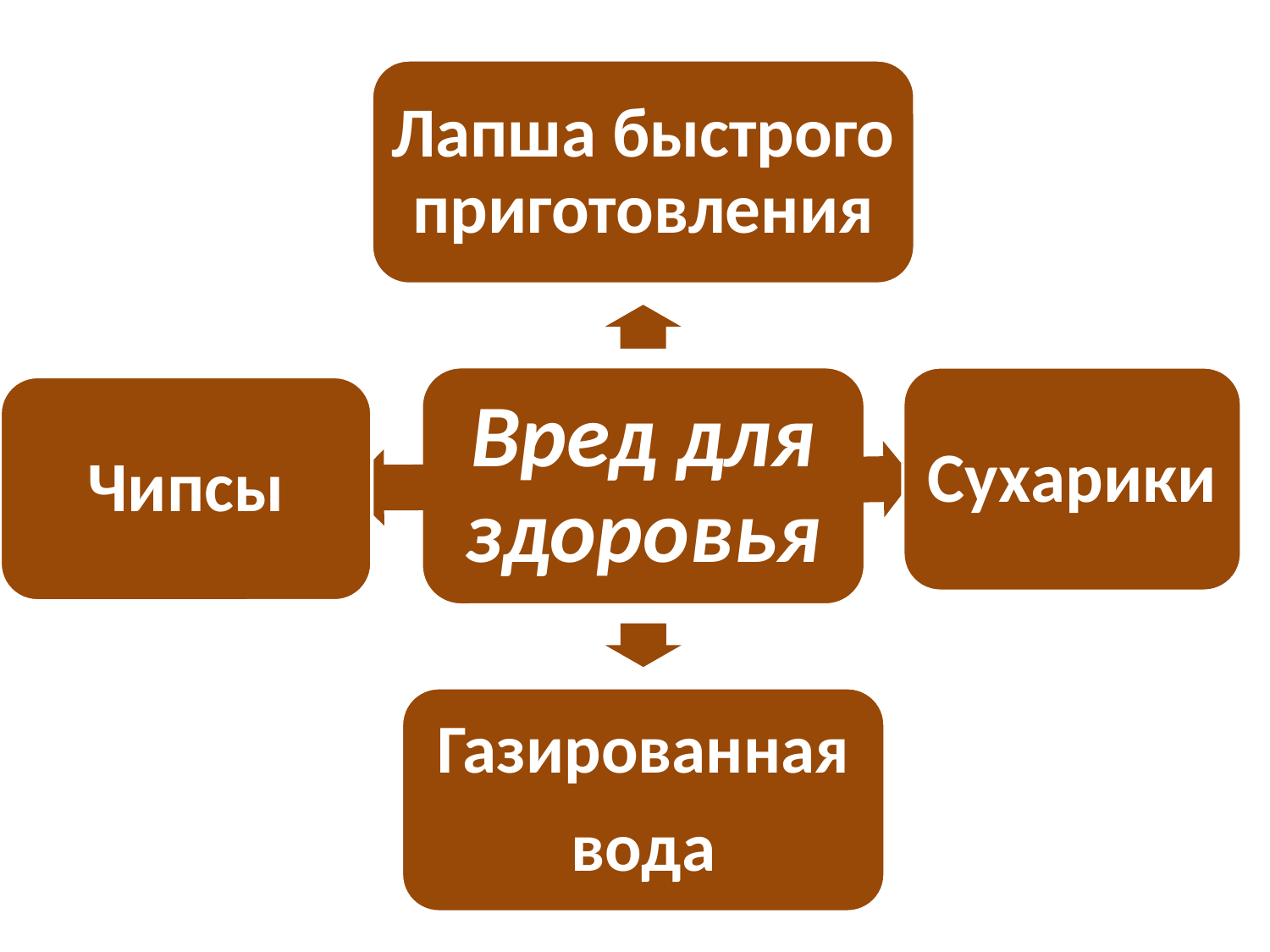

Вред для здоровья

Лапша быстрого приготовления

Сухарики

Газированная
вода

Чипсы